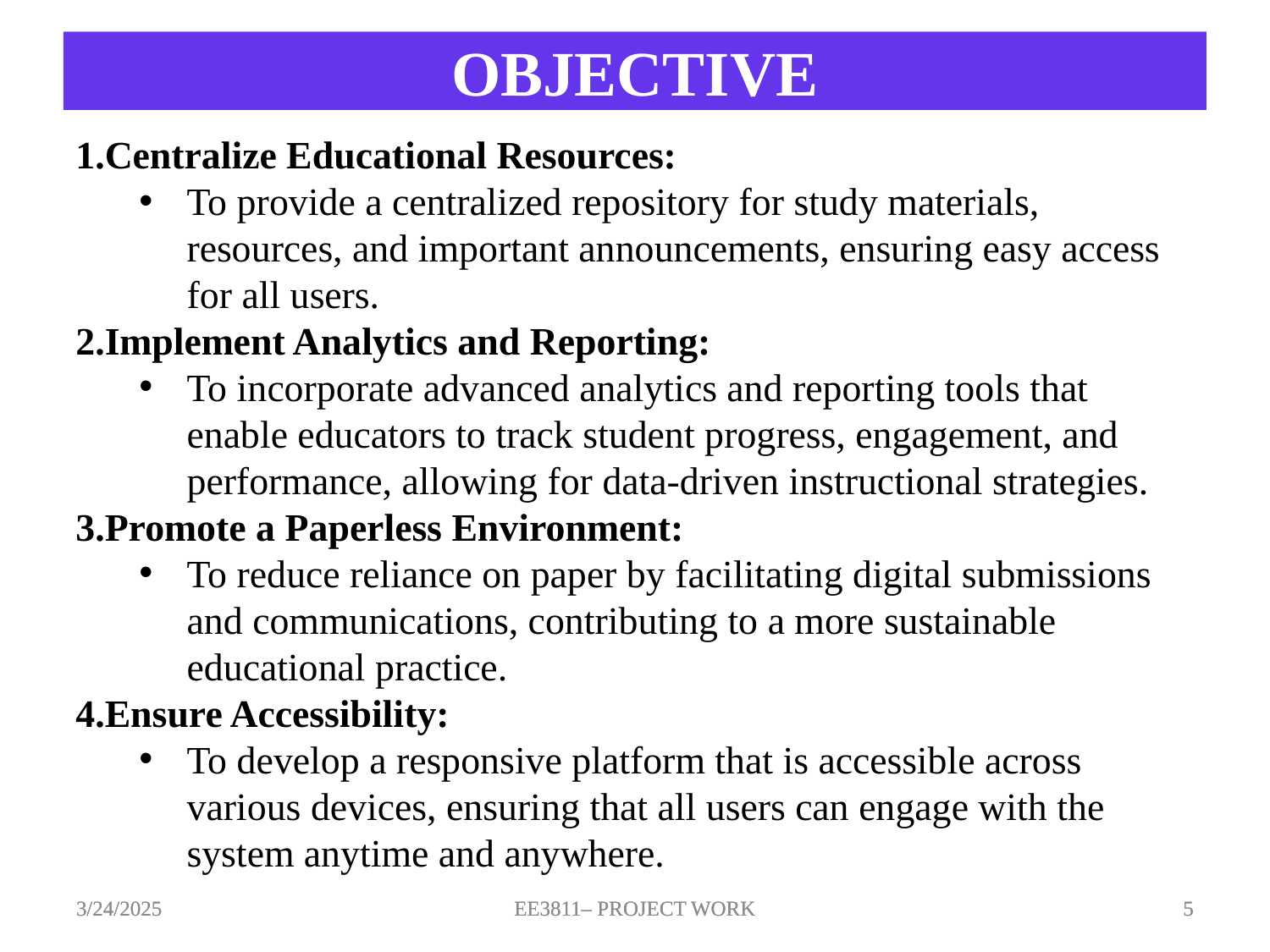

# OBJECTIVE
OBJECTIVE
Centralize Educational Resources:
To provide a centralized repository for study materials, resources, and important announcements, ensuring easy access for all users.
Implement Analytics and Reporting:
To incorporate advanced analytics and reporting tools that enable educators to track student progress, engagement, and performance, allowing for data-driven instructional strategies.
Promote a Paperless Environment:
To reduce reliance on paper by facilitating digital submissions and communications, contributing to a more sustainable educational practice.
Ensure Accessibility:
To develop a responsive platform that is accessible across various devices, ensuring that all users can engage with the system anytime and anywhere.
3/24/2025
3/24/2025
EE3811– PROJECT WORK
EE3811– PROJECT WORK
5
5